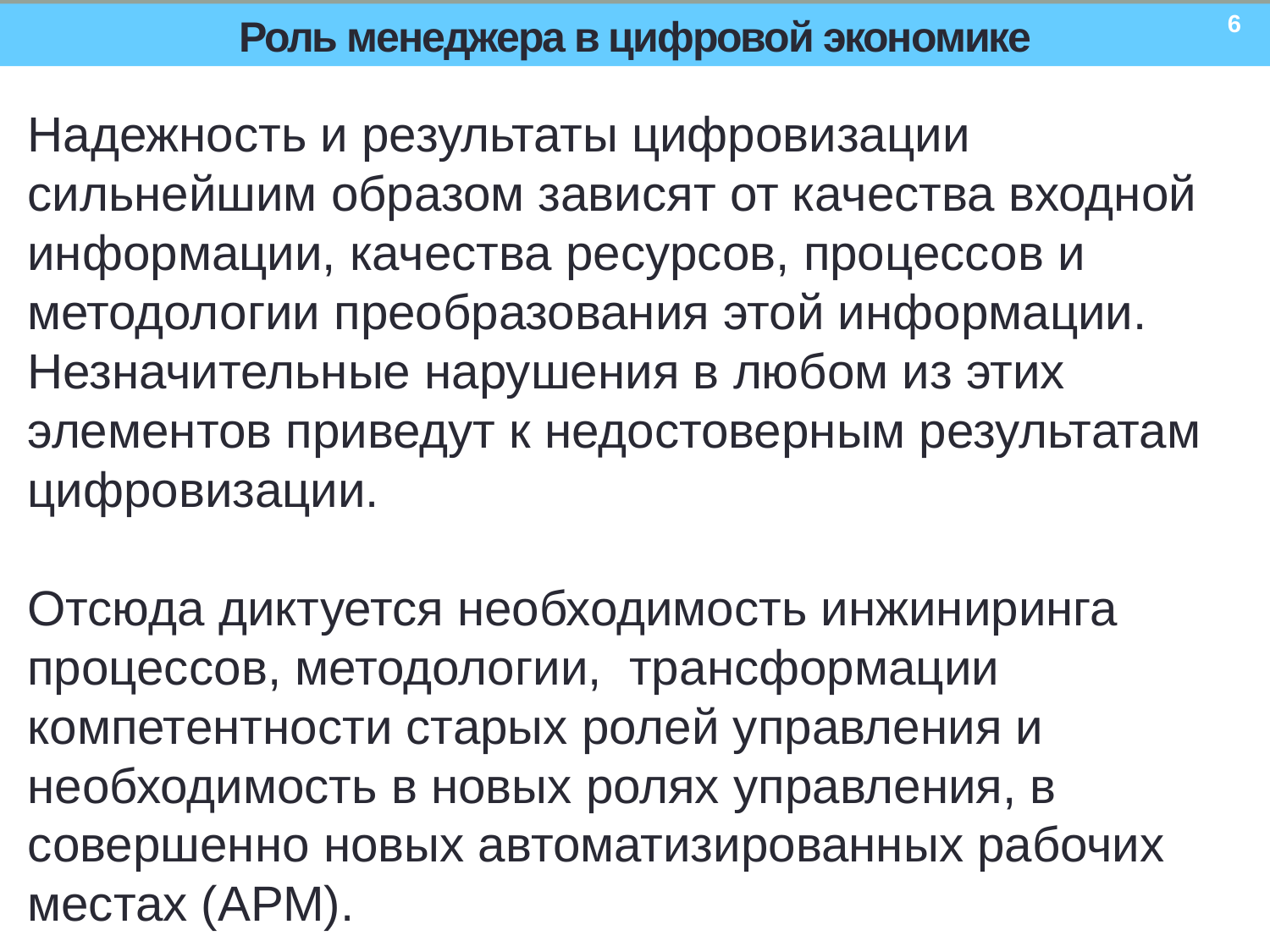

6
# Роль менеджера в цифровой экономике
Надежность и результаты цифровизации сильнейшим образом зависят от качества входной информации, качества ресурсов, процессов и методологии преобразования этой информации. Незначительные нарушения в любом из этих элементов приведут к недостоверным результатам цифровизации.

Отсюда диктуется необходимость инжиниринга процессов, методологии,  трансформации компетентности старых ролей управления и необходимость в новых ролях управления, в совершенно новых автоматизированных рабочих местах (АРМ).